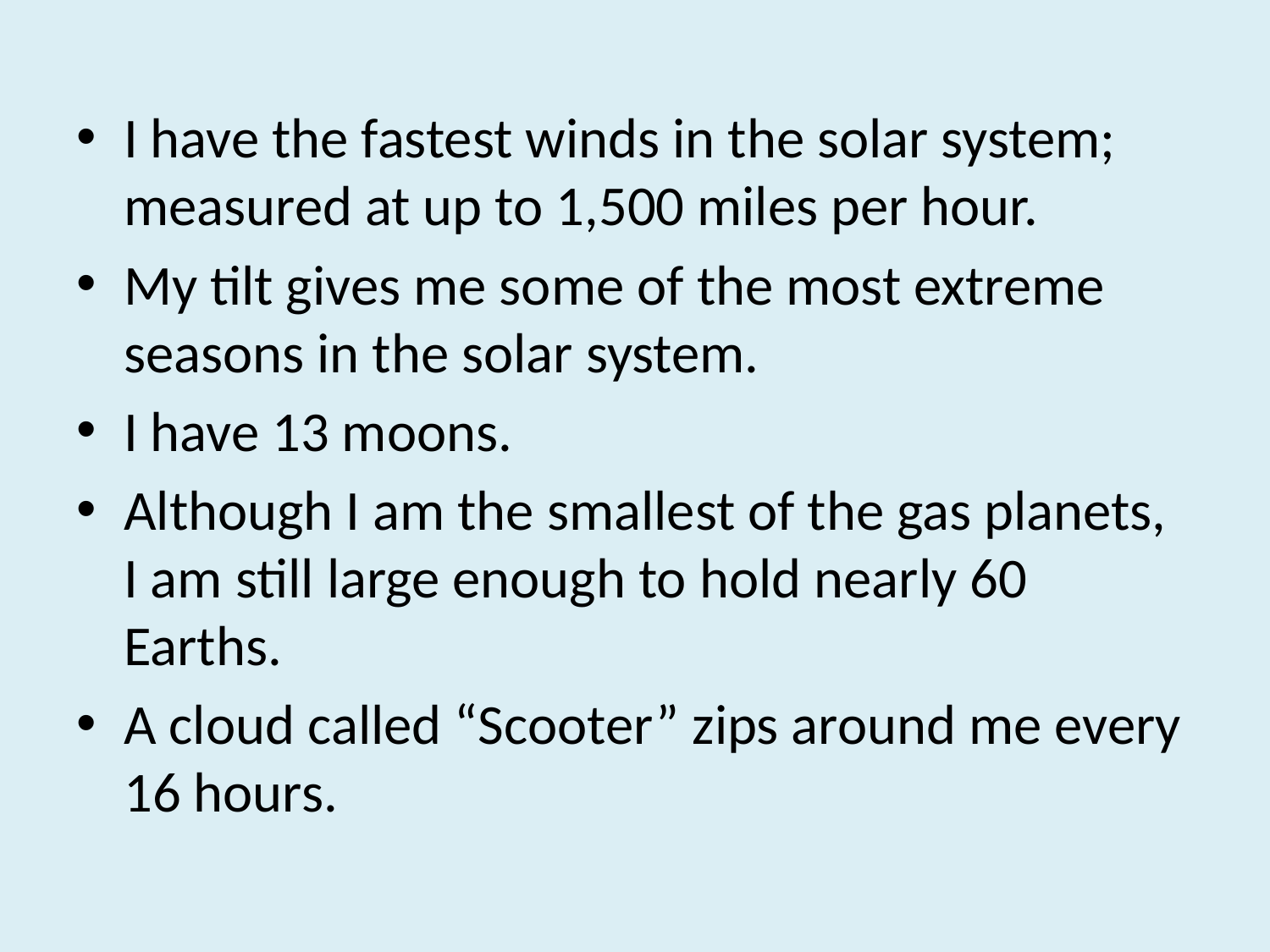

I have the fastest winds in the solar system; measured at up to 1,500 miles per hour.
My tilt gives me some of the most extreme seasons in the solar system.
I have 13 moons.
Although I am the smallest of the gas planets, I am still large enough to hold nearly 60 Earths.
A cloud called “Scooter” zips around me every 16 hours.